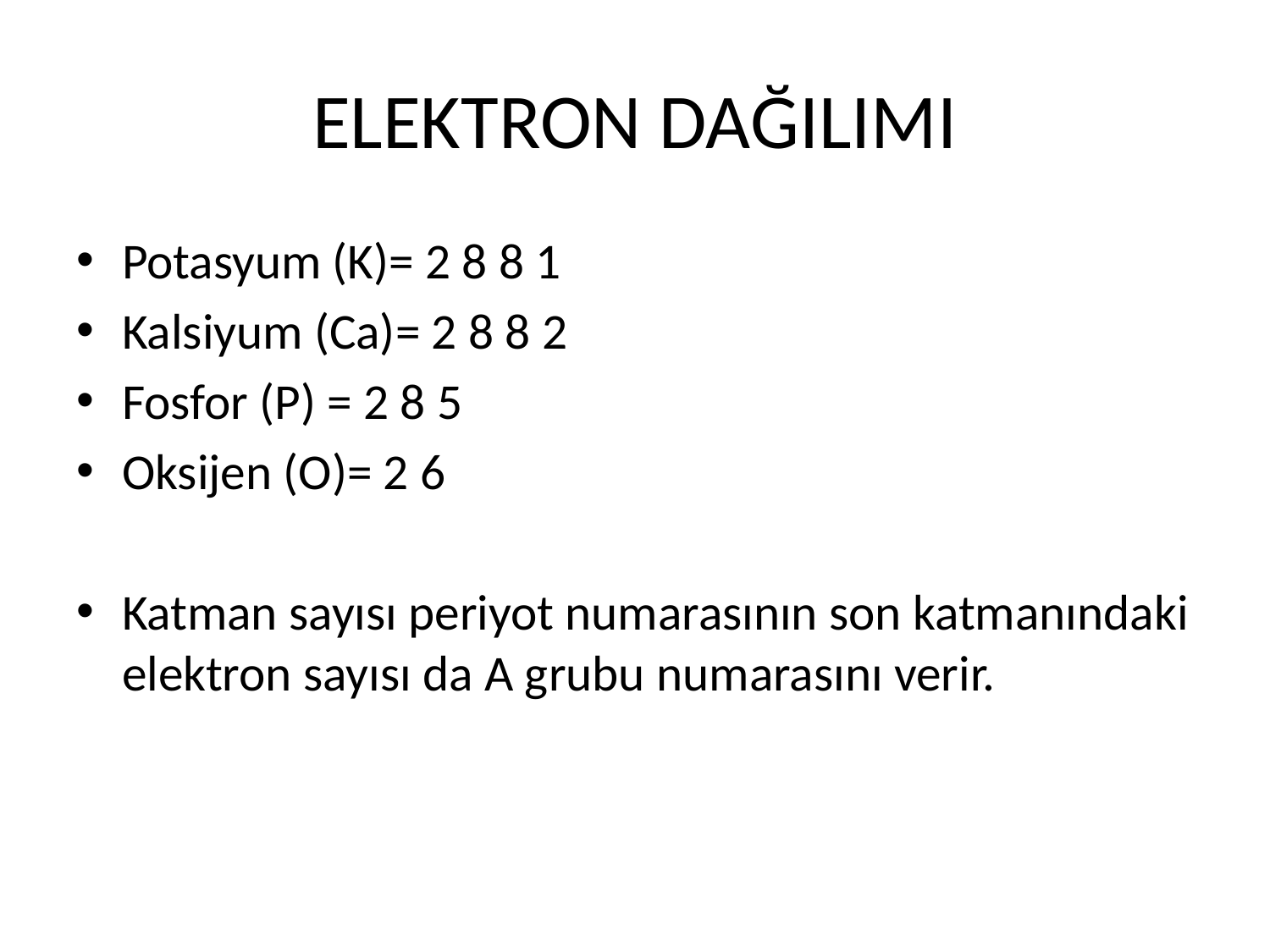

# ELEKTRON DAĞILIMI
Potasyum (K)= 2 8 8 1
Kalsiyum (Ca)= 2 8 8 2
Fosfor (P) = 2 8 5
Oksijen (O)= 2 6

Katman sayısı periyot numarasının son katmanındaki elektron sayısı da A grubu numarasını verir.